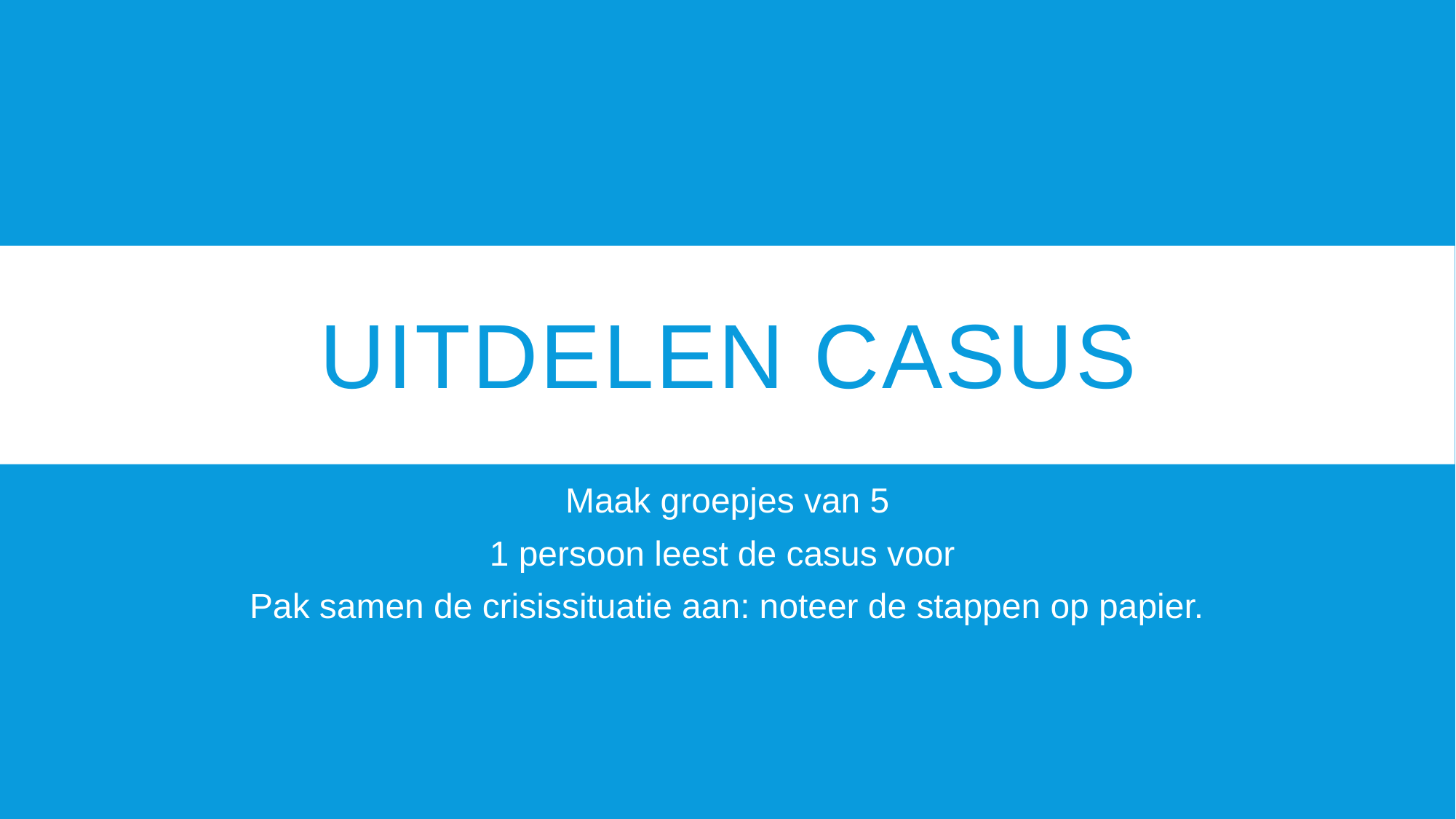

# Uitdelen casus
Maak groepjes van 5
1 persoon leest de casus voor
Pak samen de crisissituatie aan: noteer de stappen op papier.